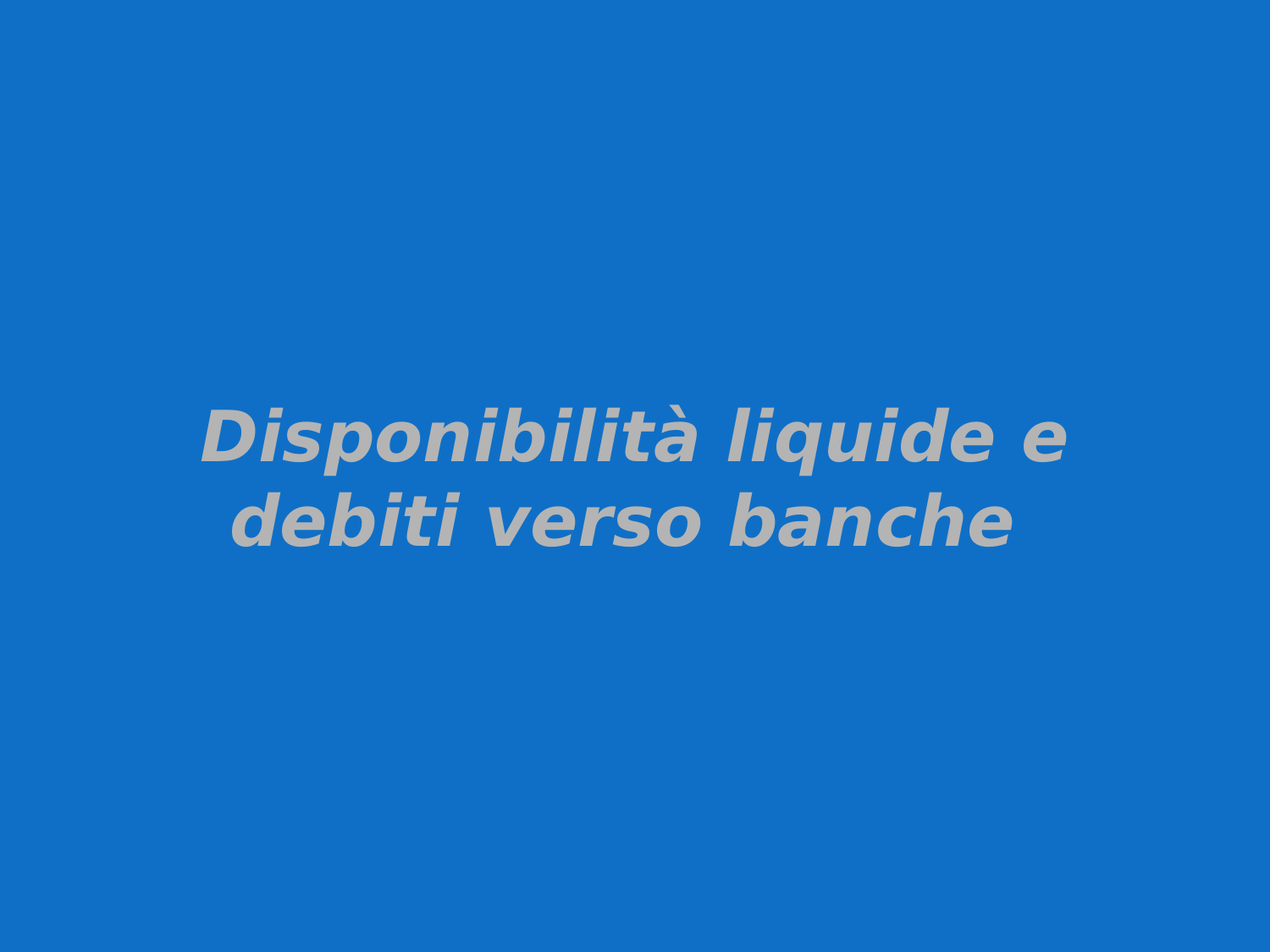

# Disponibilità liquide e debiti verso banche